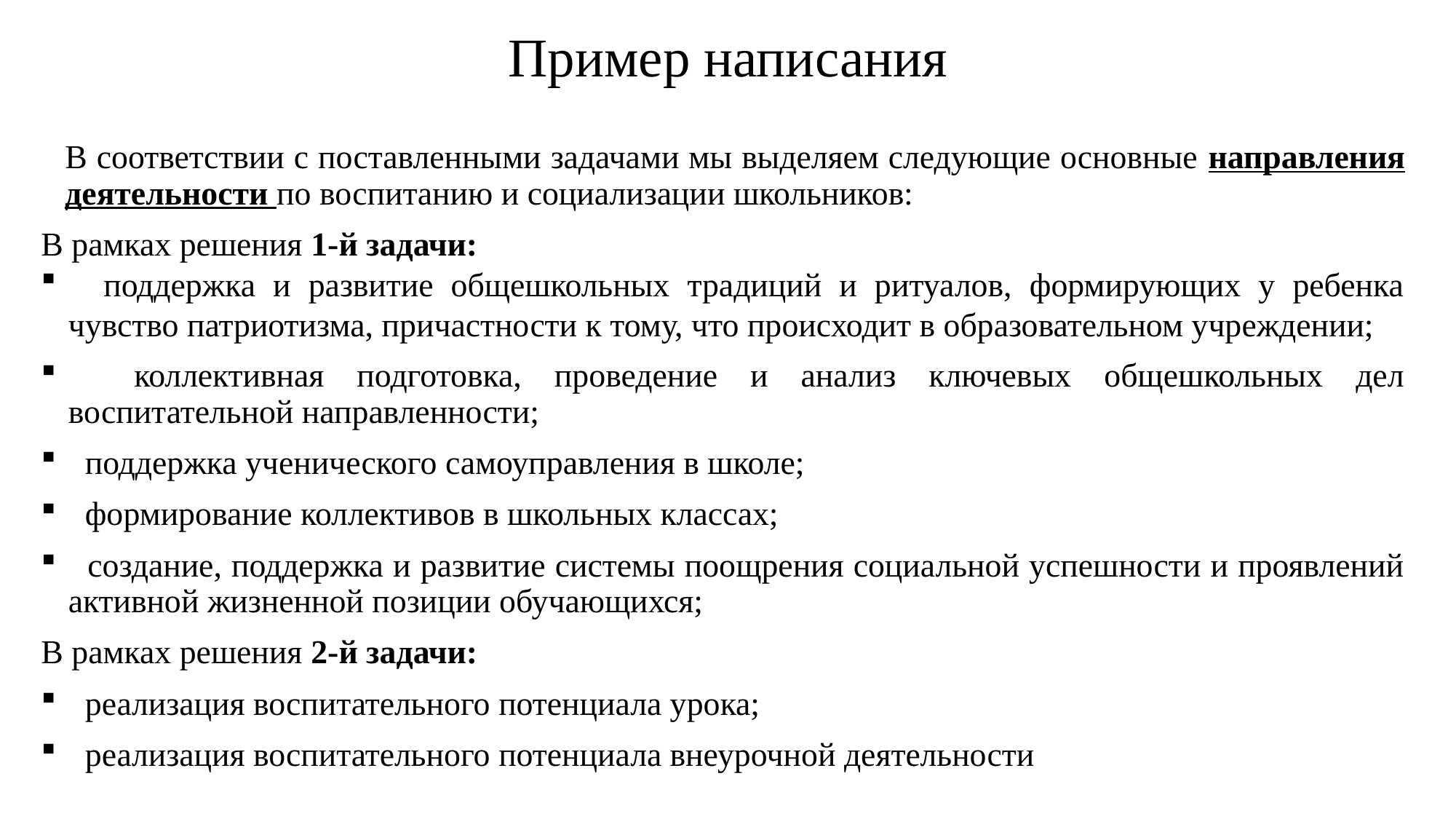

Пример написания
В соответствии с поставленными задачами мы выделяем следующие основные направления деятельности по воспитанию и социализации школьников:
В рамках решения 1-й задачи:
  поддержка и развитие общешкольных традиций и ритуалов, формирующих у ребенка чувство патриотизма, причастности к тому, что происходит в образовательном учреждении;
  коллективная подготовка, проведение и анализ ключевых общешкольных дел воспитательной направленности;
  поддержка ученического самоуправления в школе;
  формирование коллективов в школьных классах;
  создание, поддержка и развитие системы поощрения социальной успешности и проявлений активной жизненной позиции обучающихся;
В рамках решения 2-й задачи:
  реализация воспитательного потенциала урока;
  реализация воспитательного потенциала внеурочной деятельности